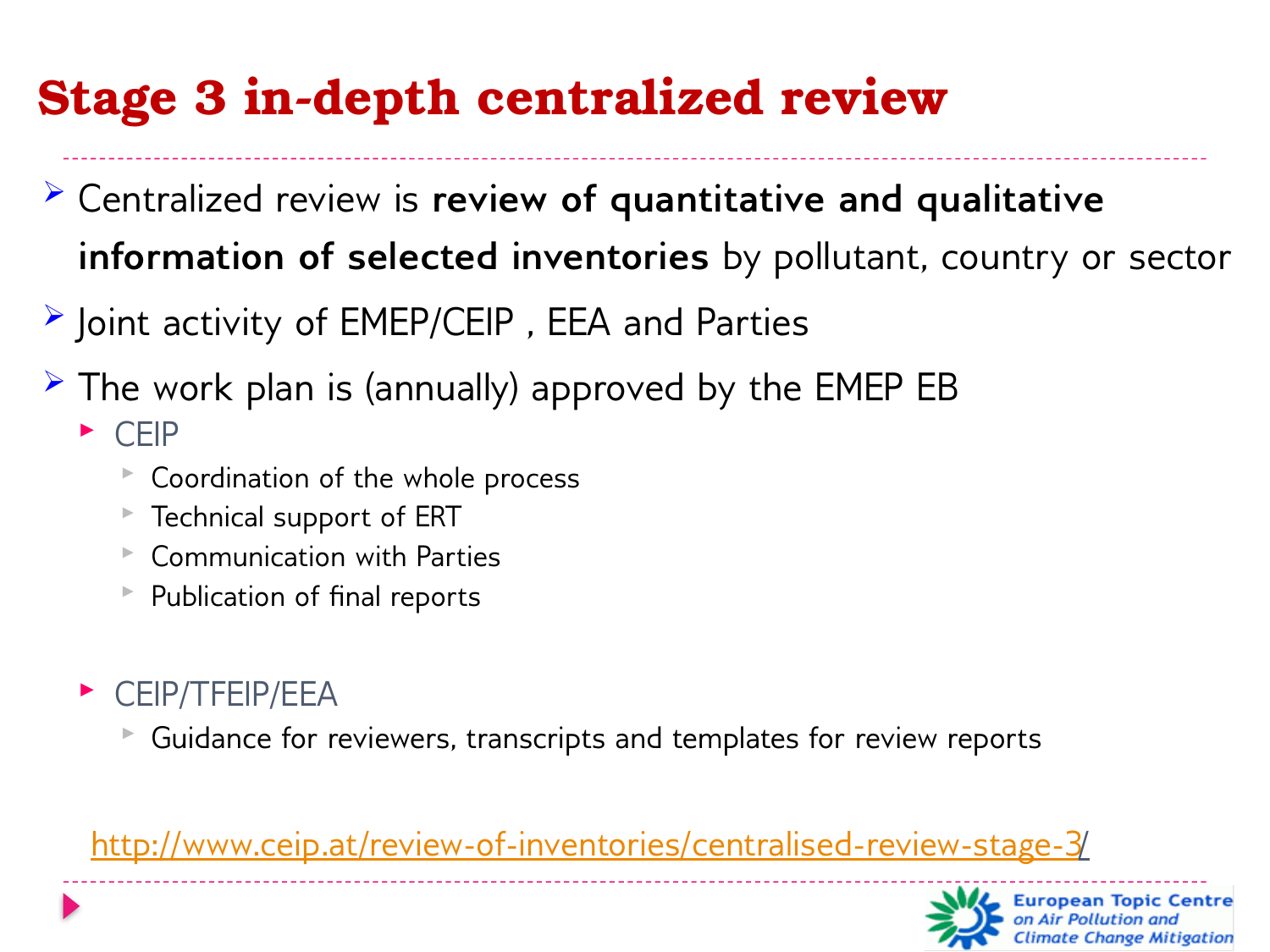

# Stage 3 in-depth centralized review
Centralized review is review of quantitative and qualitative information of selected inventories by pollutant, country or sector
Joint activity of EMEP/CEIP , EEA and Parties
The work plan is (annually) approved by the EMEP EB
CEIP
Coordination of the whole process
Technical support of ERT
Communication with Parties
Publication of final reports

CEIP/TFEIP/EEA
Guidance for reviewers, transcripts and templates for review reports

http://www.ceip.at/review-of-inventories/centralised-review-stage-3/